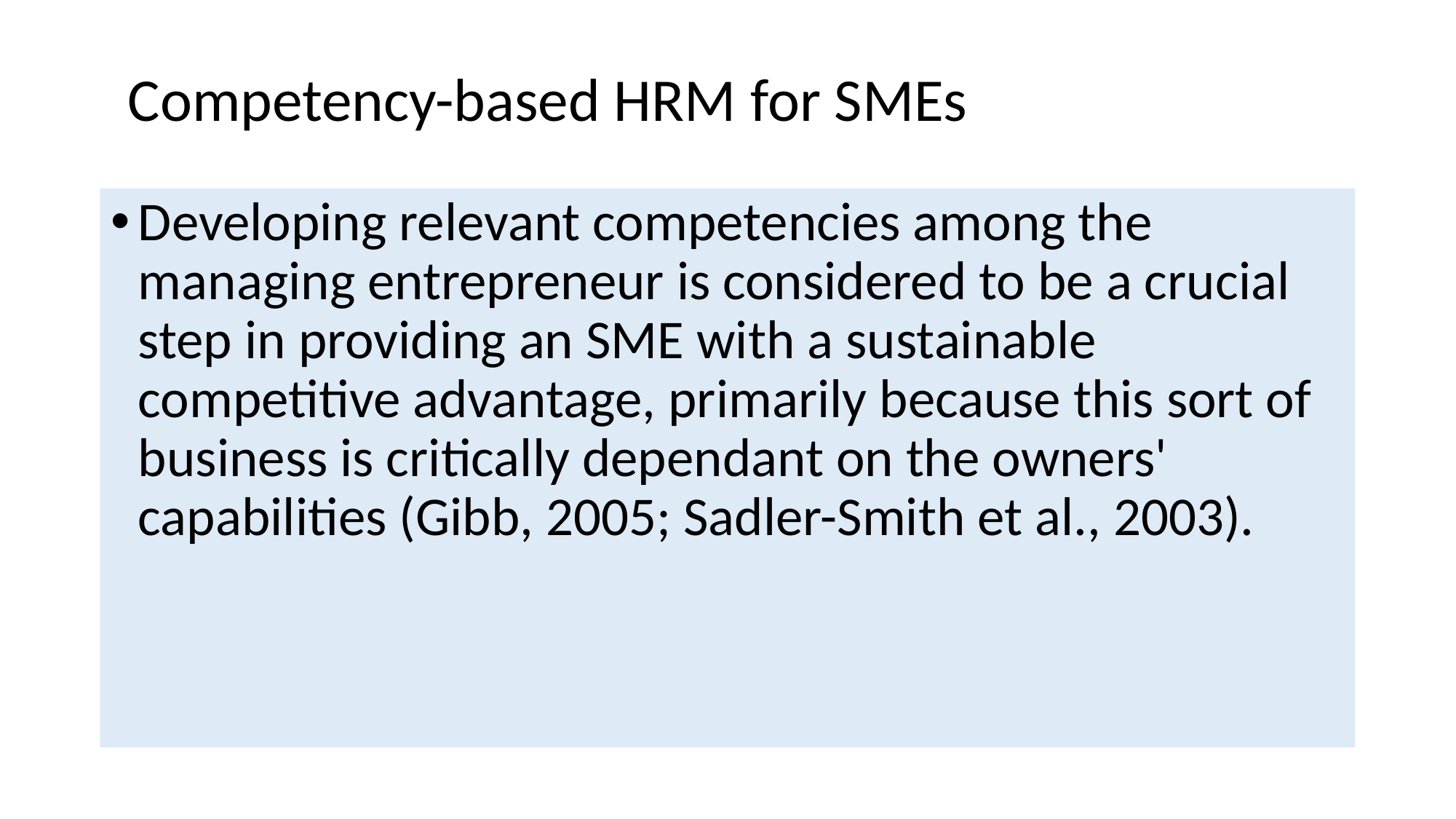

# Competency-based HRM for SMEs
Developing relevant competencies among the managing entrepreneur is considered to be a crucial step in providing an SME with a sustainable competitive advantage, primarily because this sort of business is critically dependant on the owners' capabilities (Gibb, 2005; Sadler-Smith et al., 2003).